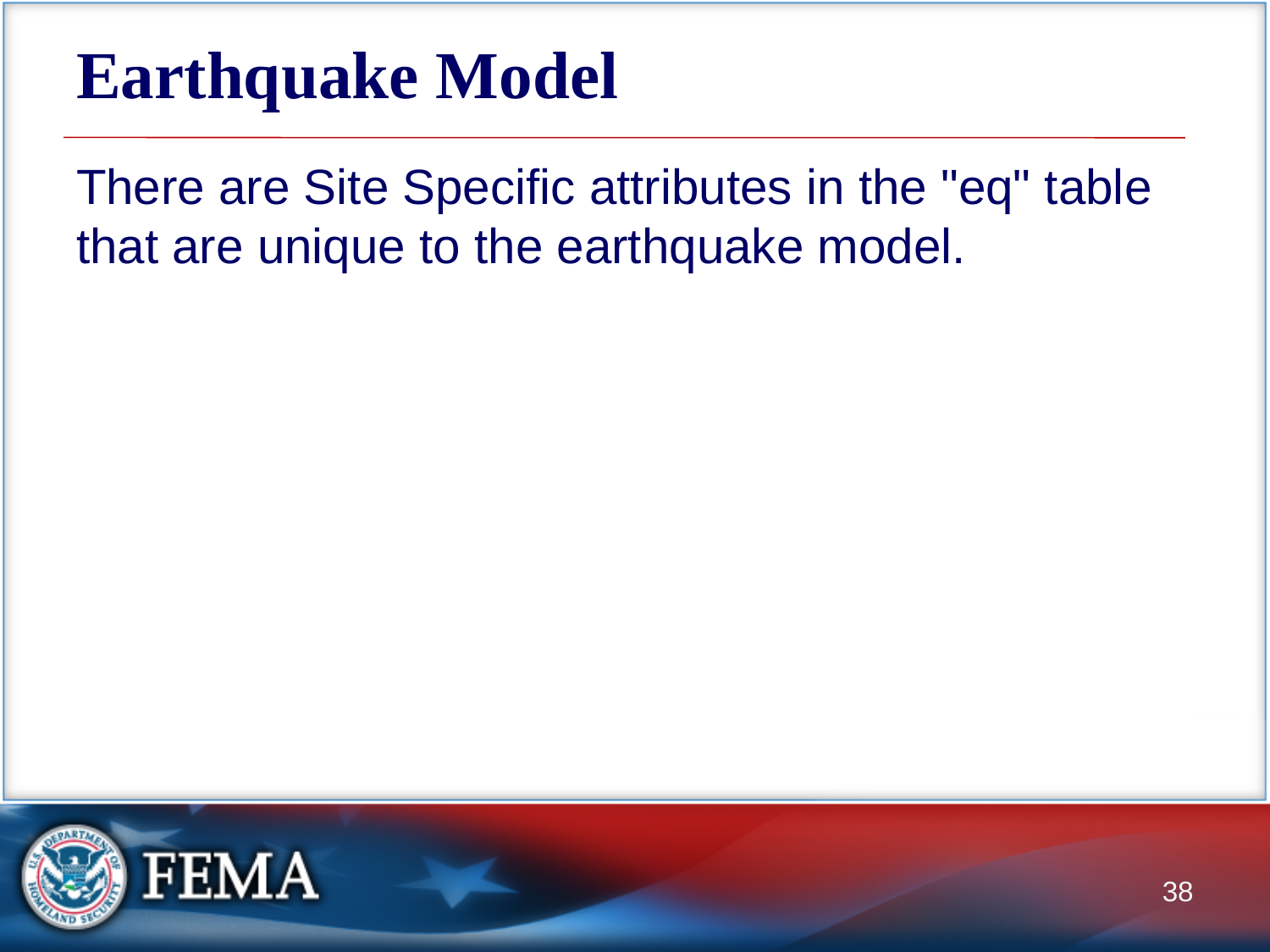

# Earthquake Model
There are Site Specific attributes in the "eq" table that are unique to the earthquake model.
38